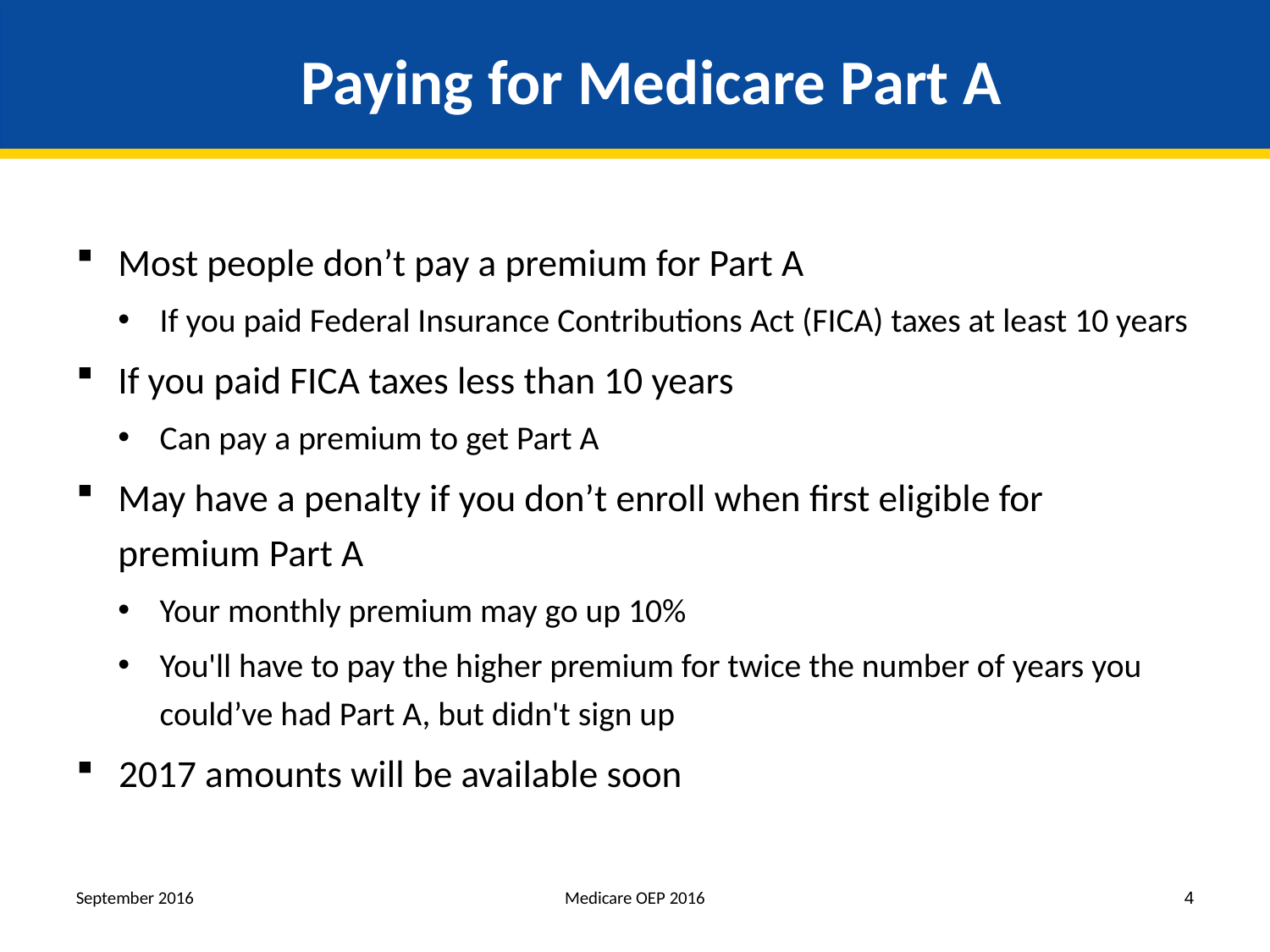

# Paying for Medicare Part A
Most people don’t pay a premium for Part A
If you paid Federal Insurance Contributions Act (FICA) taxes at least 10 years
If you paid FICA taxes less than 10 years
Can pay a premium to get Part A
May have a penalty if you don’t enroll when first eligible for premium Part A
Your monthly premium may go up 10%
You'll have to pay the higher premium for twice the number of years you could’ve had Part A, but didn't sign up
2017 amounts will be available soon

September 2016
Medicare OEP 2016
4